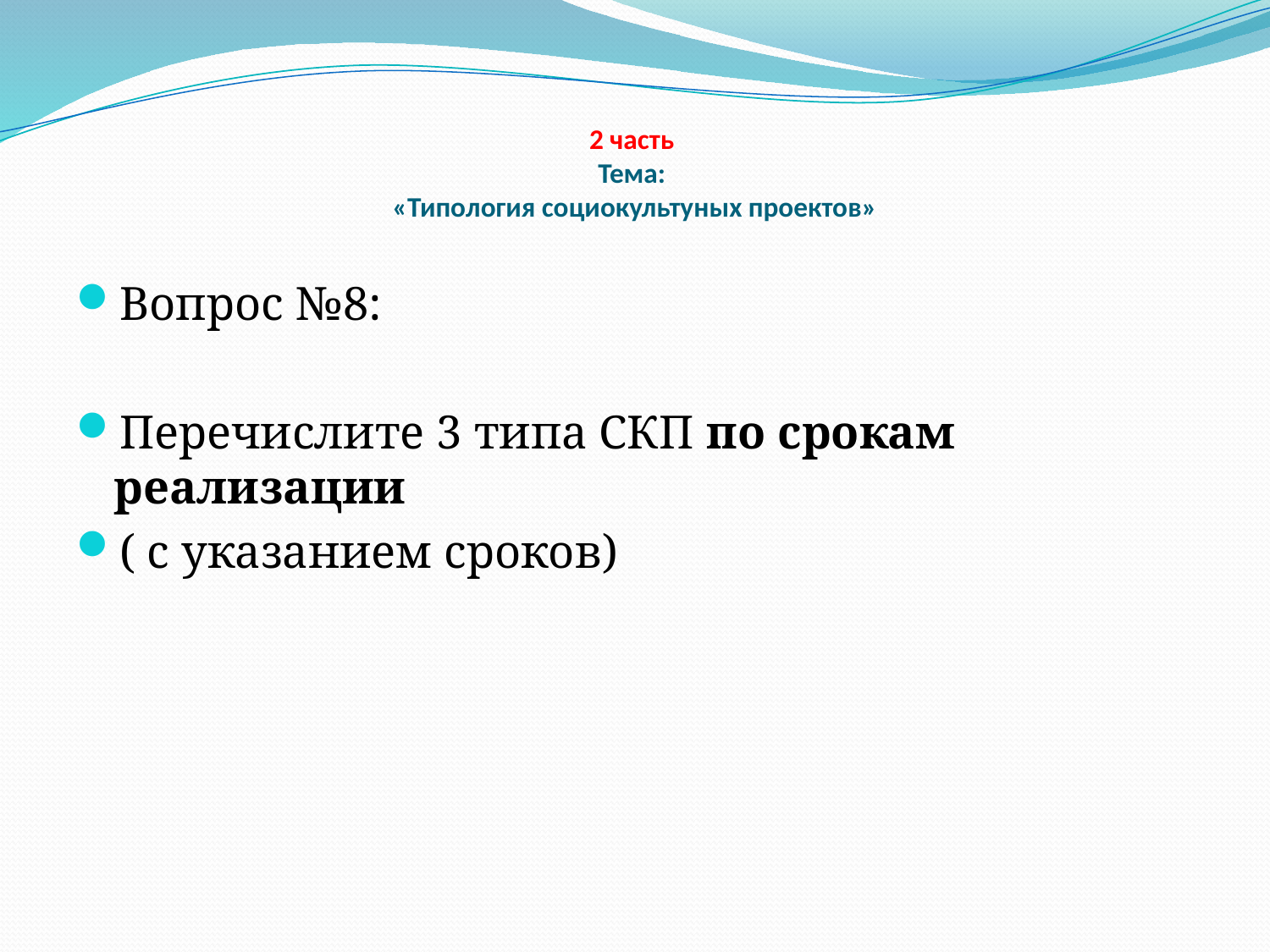

# 2 часть Тема: «Типология социокультуных проектов»
Вопрос №8:

Перечислите 3 типа СКП по срокам реализации
( с указанием сроков)